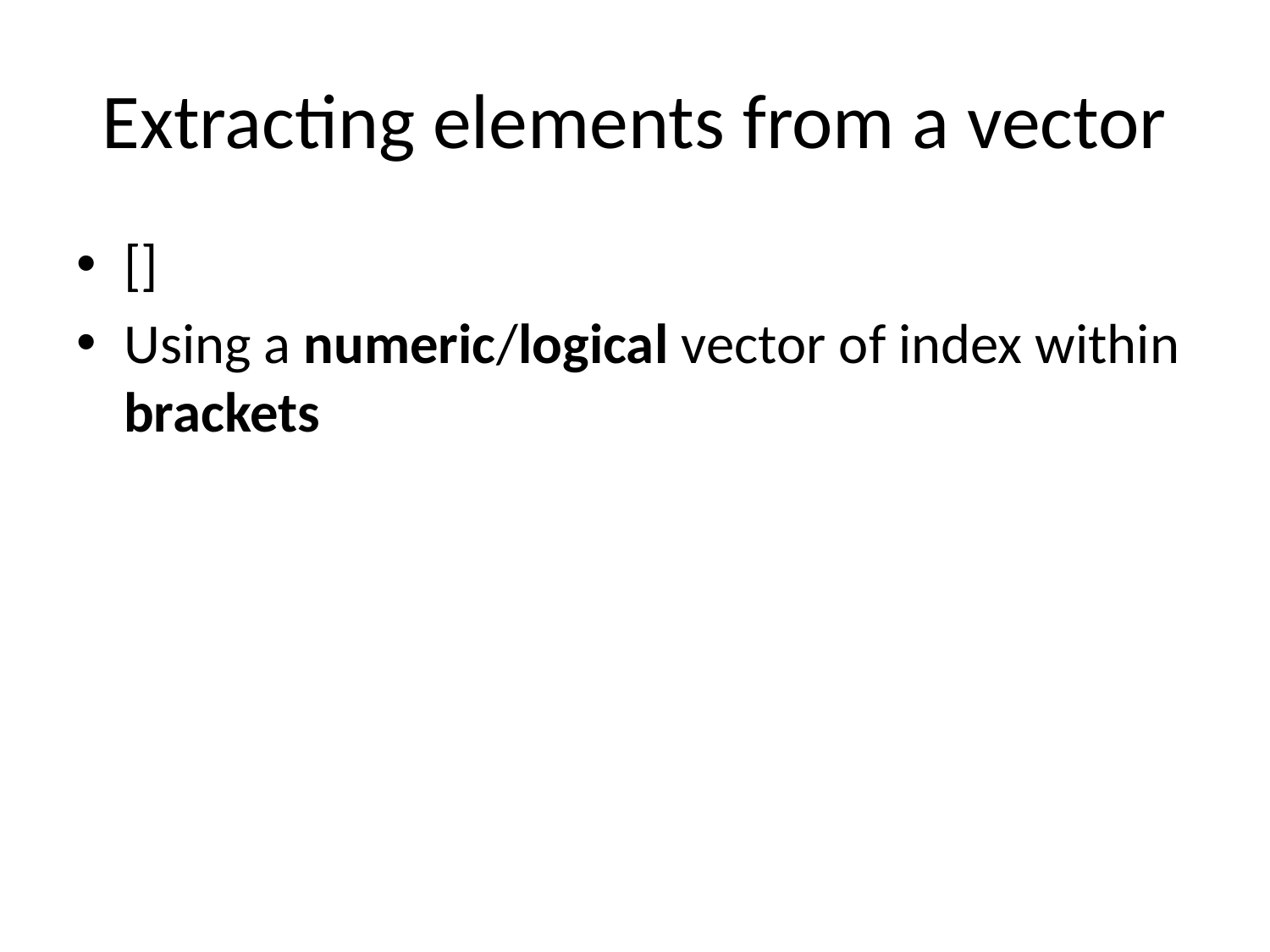

# Extracting elements from a vector
[]
Using a numeric/logical vector of index within brackets